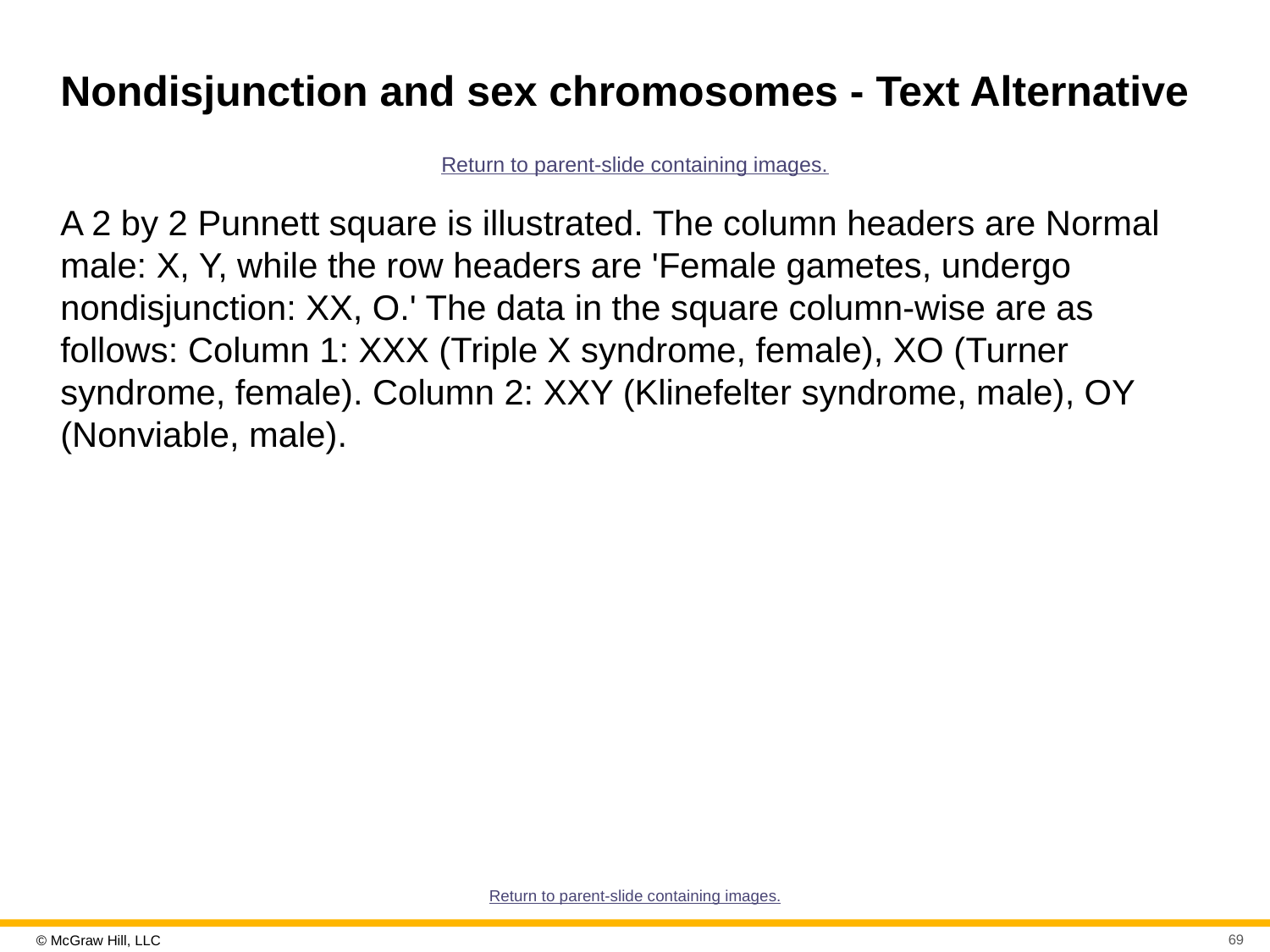

# Nondisjunction and sex chromosomes - Text Alternative
Return to parent-slide containing images.
A 2 by 2 Punnett square is illustrated. The column headers are Normal male: X, Y, while the row headers are 'Female gametes, undergo nondisjunction: XX, O.' The data in the square column-wise are as follows: Column 1: XXX (Triple X syndrome, female), XO (Turner syndrome, female). Column 2: XXY (Klinefelter syndrome, male), OY (Nonviable, male).
Return to parent-slide containing images.
69